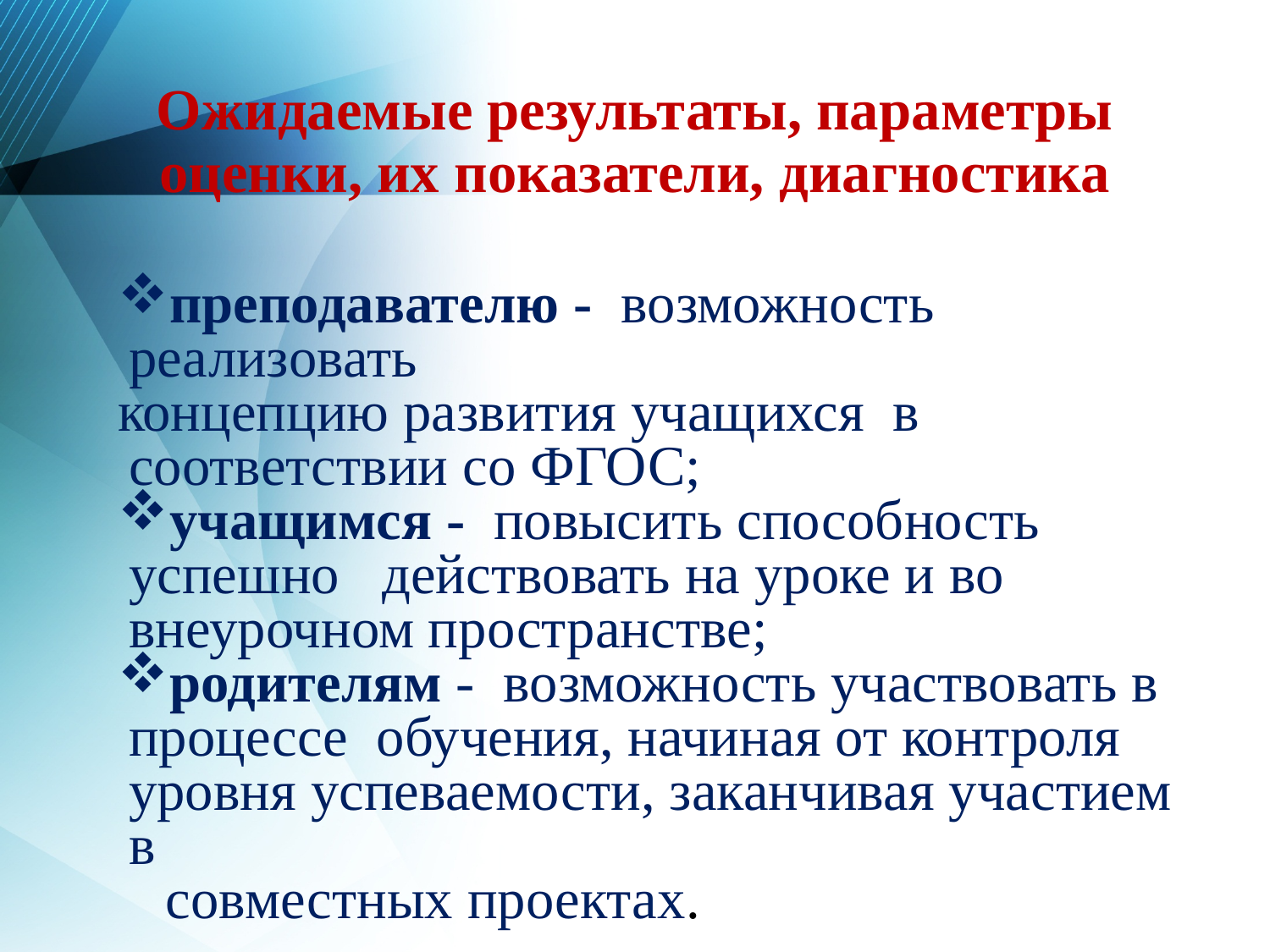

# Ожидаемые результаты, параметры оценки, их показатели, диагностика

преподавателю -  возможность реализовать
концепцию развития учащихся  в соответствии со ФГОС;
учащимся -  повысить способность успешно   действовать на уроке и во внеурочном пространстве;
родителям -  возможность участвовать в   процессе  обучения, начиная от контроля  уровня успеваемости, заканчивая участием в
      совместных проектах.